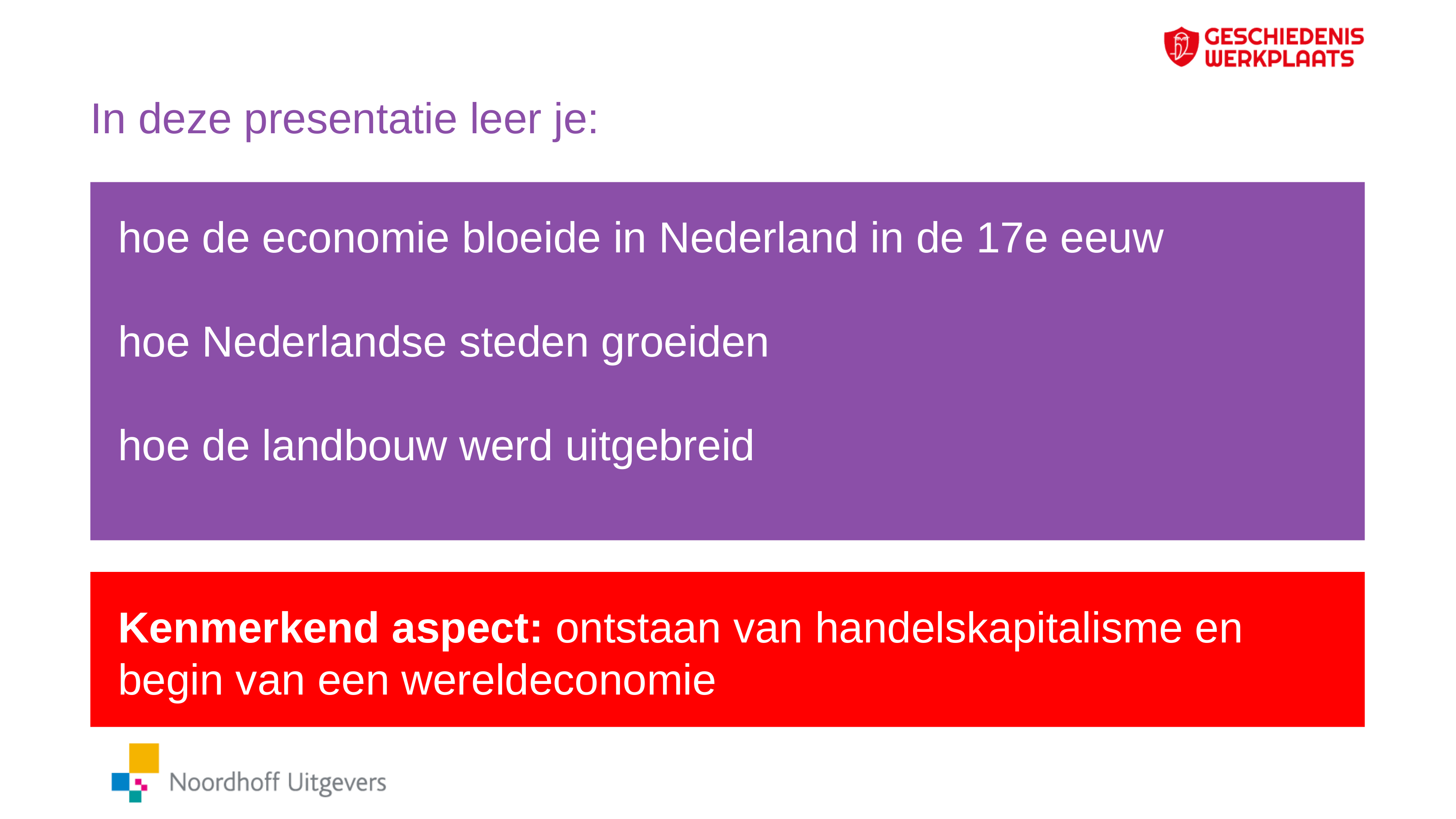

# In deze presentatie leer je:
hoe de economie bloeide in Nederland in de 17e eeuw

hoe Nederlandse steden groeiden

hoe de landbouw werd uitgebreid
Kenmerkend aspect: ontstaan van handelskapitalisme en begin van een wereldeconomie